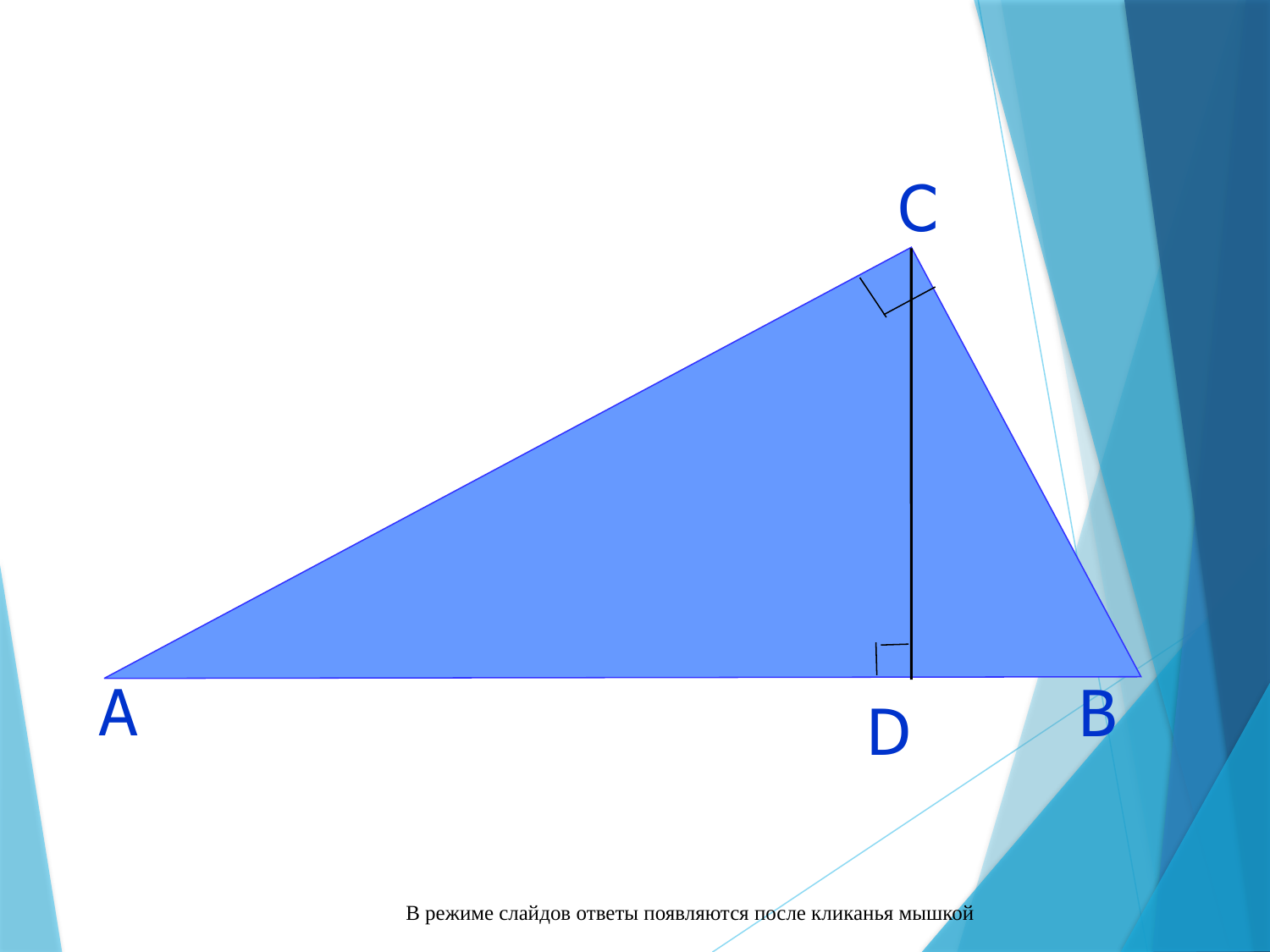

С

А
В
D
В режиме слайдов ответы появляются после кликанья мышкой